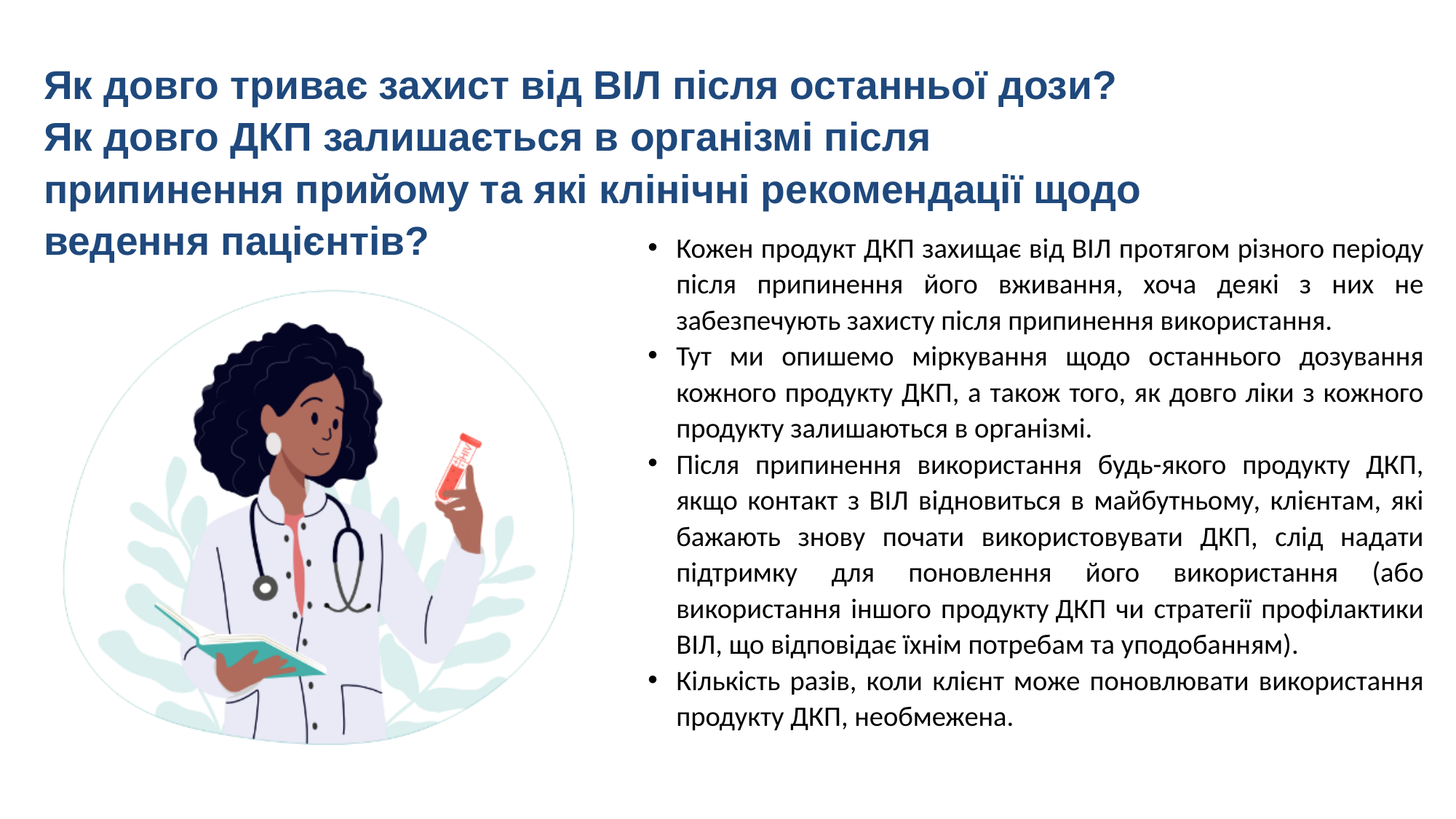

Як довго триває захист від ВІЛ після останньої дози? Як довго ДКП залишається в організмі після припинення прийому та які клінічні рекомендації щодо ведення пацієнтів?
Кожен продукт ДКП захищає від ВІЛ протягом різного періоду після припинення його вживання, хоча деякі з них не забезпечують захисту після припинення використання.
Тут ми опишемо міркування щодо останнього дозування кожного продукту ДКП, а також того, як довго ліки з кожного продукту залишаються в організмі.
Після припинення використання будь-якого продукту ДКП, якщо контакт з ВІЛ відновиться в майбутньому, клієнтам, які бажають знову почати використовувати ДКП, слід надати підтримку для поновлення його використання (або використання іншого продукту ДКП чи стратегії профілактики ВІЛ, що відповідає їхнім потребам та уподобанням).
Кількість разів, коли клієнт може поновлювати використання продукту ДКП, необмежена.